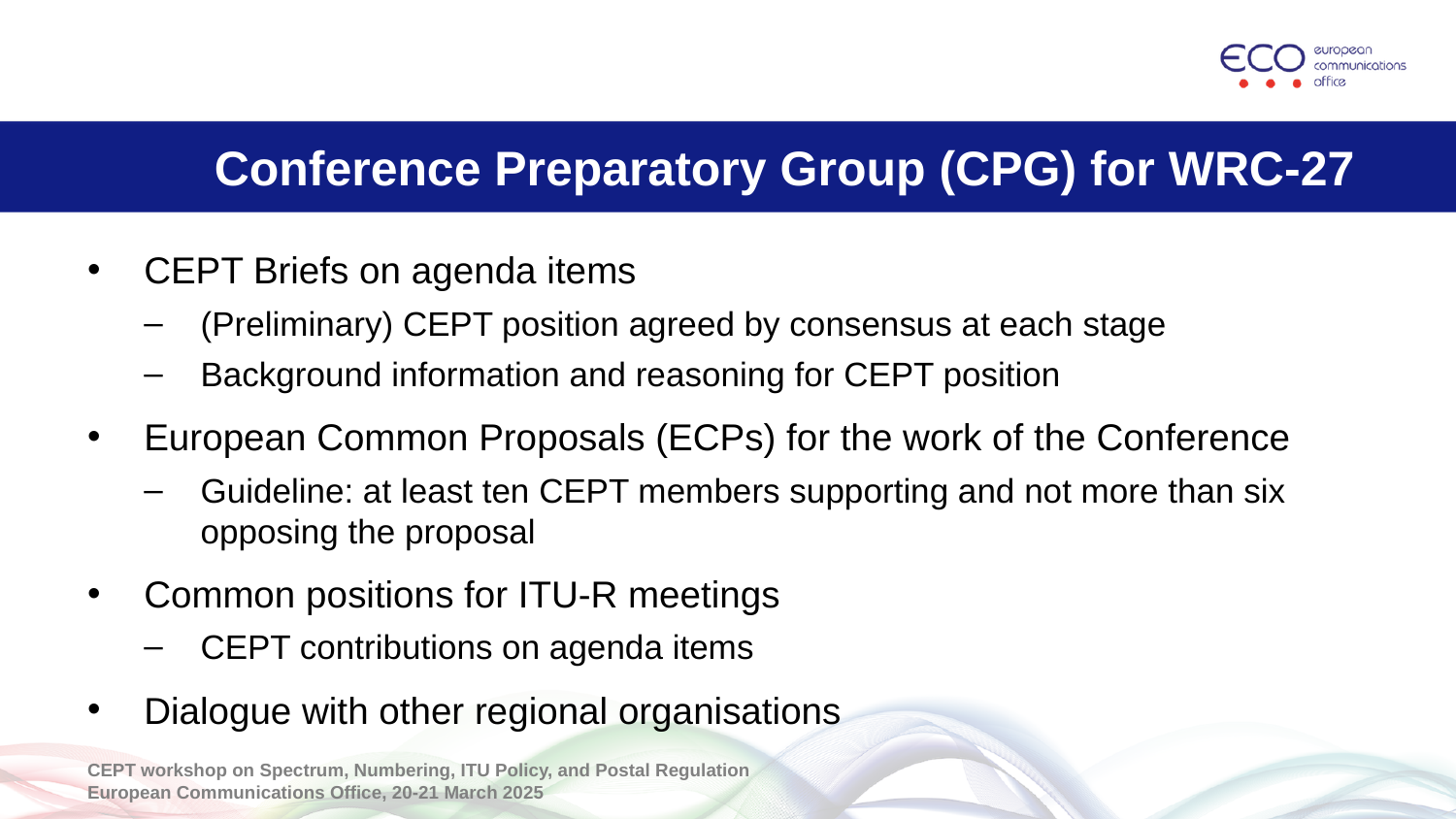

# Conference Preparatory Group (CPG) for WRC-27
CEPT Briefs on agenda items
(Preliminary) CEPT position agreed by consensus at each stage
Background information and reasoning for CEPT position
European Common Proposals (ECPs) for the work of the Conference
Guideline: at least ten CEPT members supporting and not more than six opposing the proposal
Common positions for ITU-R meetings
CEPT contributions on agenda items
Dialogue with other regional organisations
CEPT workshop on Spectrum, Numbering, ITU Policy, and Postal Regulation
European Communications Office, 20-21 March 2025